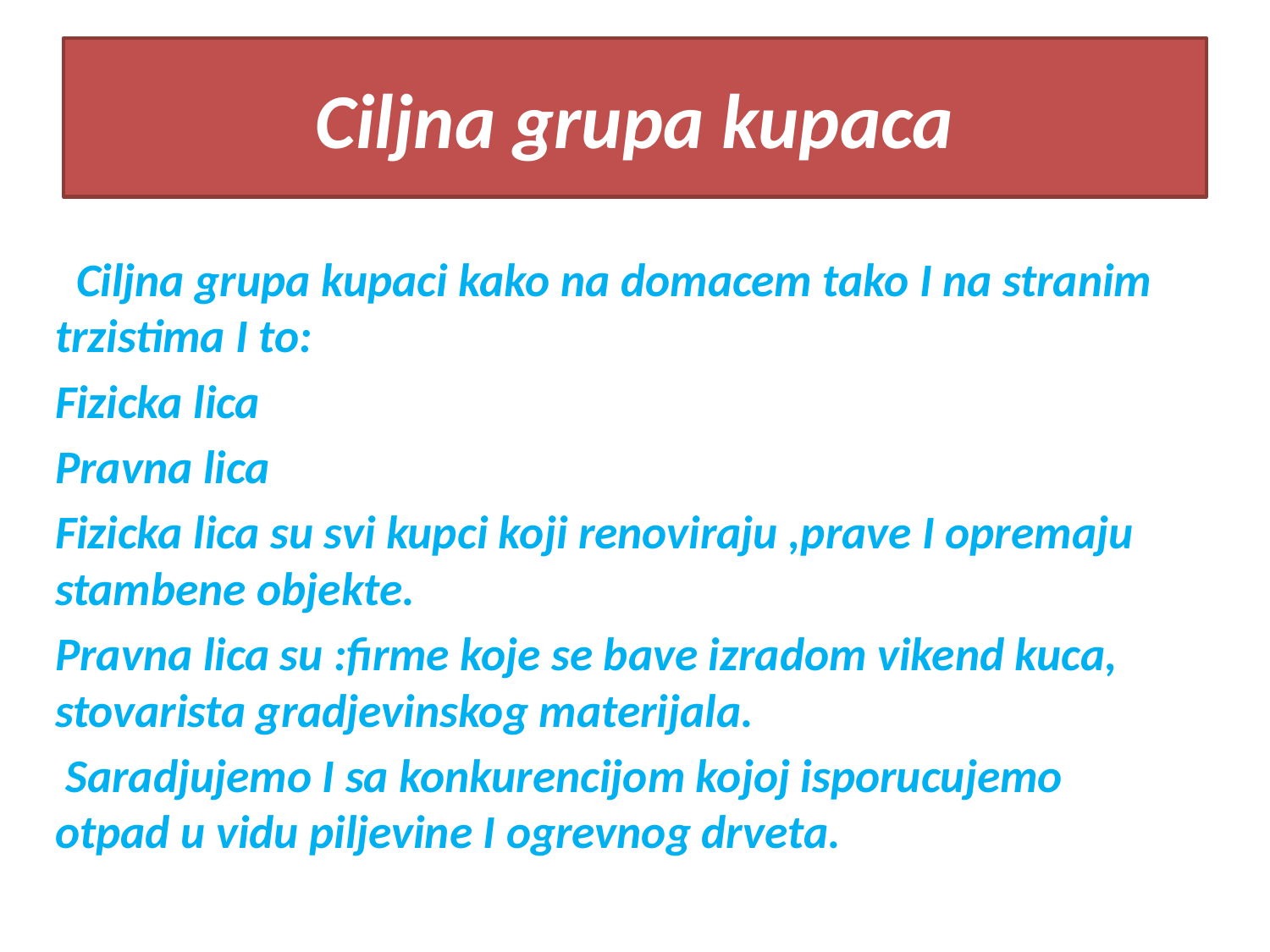

# Ciljna grupa kupaca
  Ciljna grupa kupaci kako na domacem tako I na stranim trzistima I to:
Fizicka lica
Pravna lica
Fizicka lica su svi kupci koji renoviraju ,prave I opremaju stambene objekte.
Pravna lica su :firme koje se bave izradom vikend kuca, stovarista gradjevinskog materijala.
 Saradjujemo I sa konkurencijom kojoj isporucujemo otpad u vidu piljevine I ogrevnog drveta.